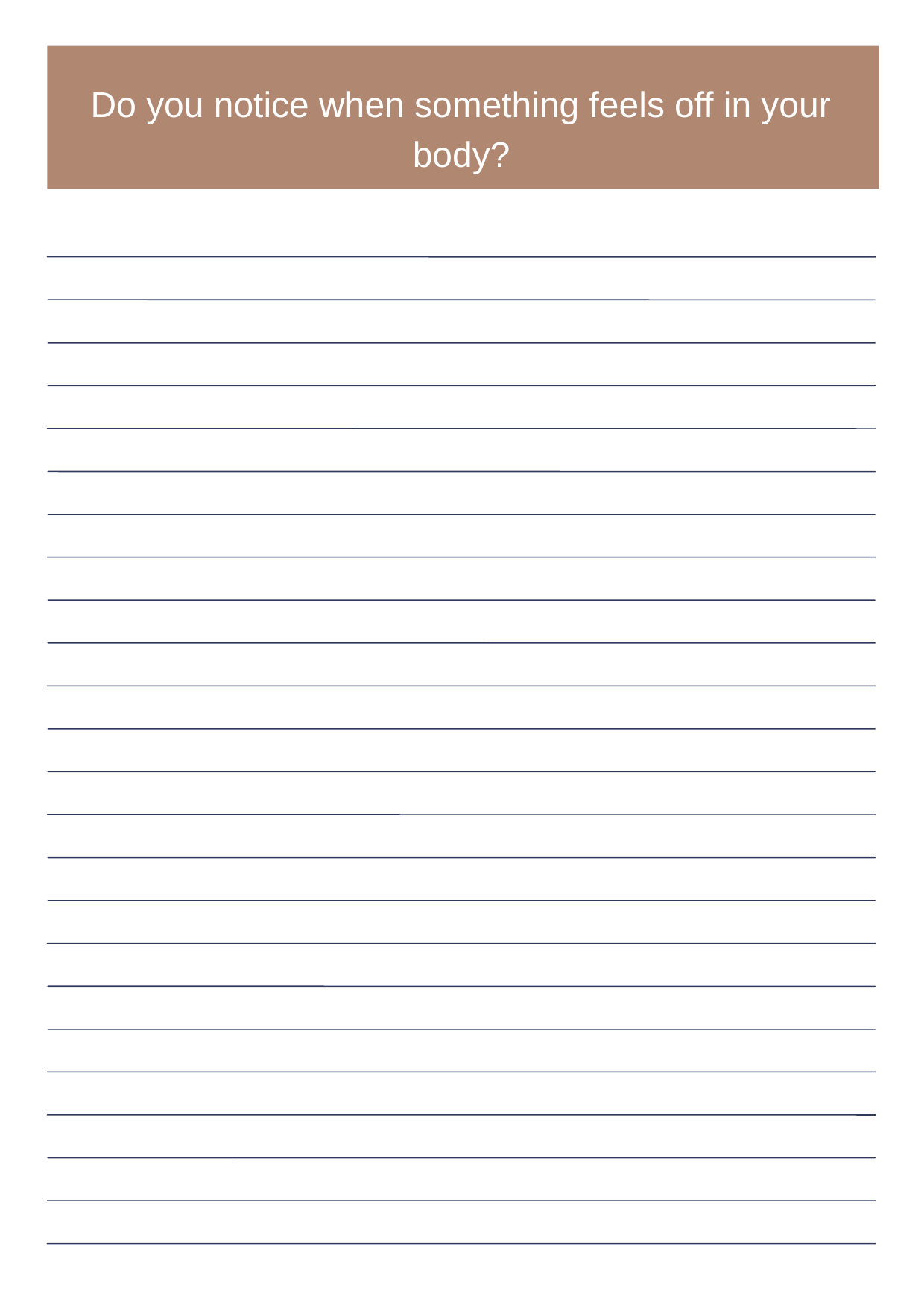

Do you notice when something feels off in your body?